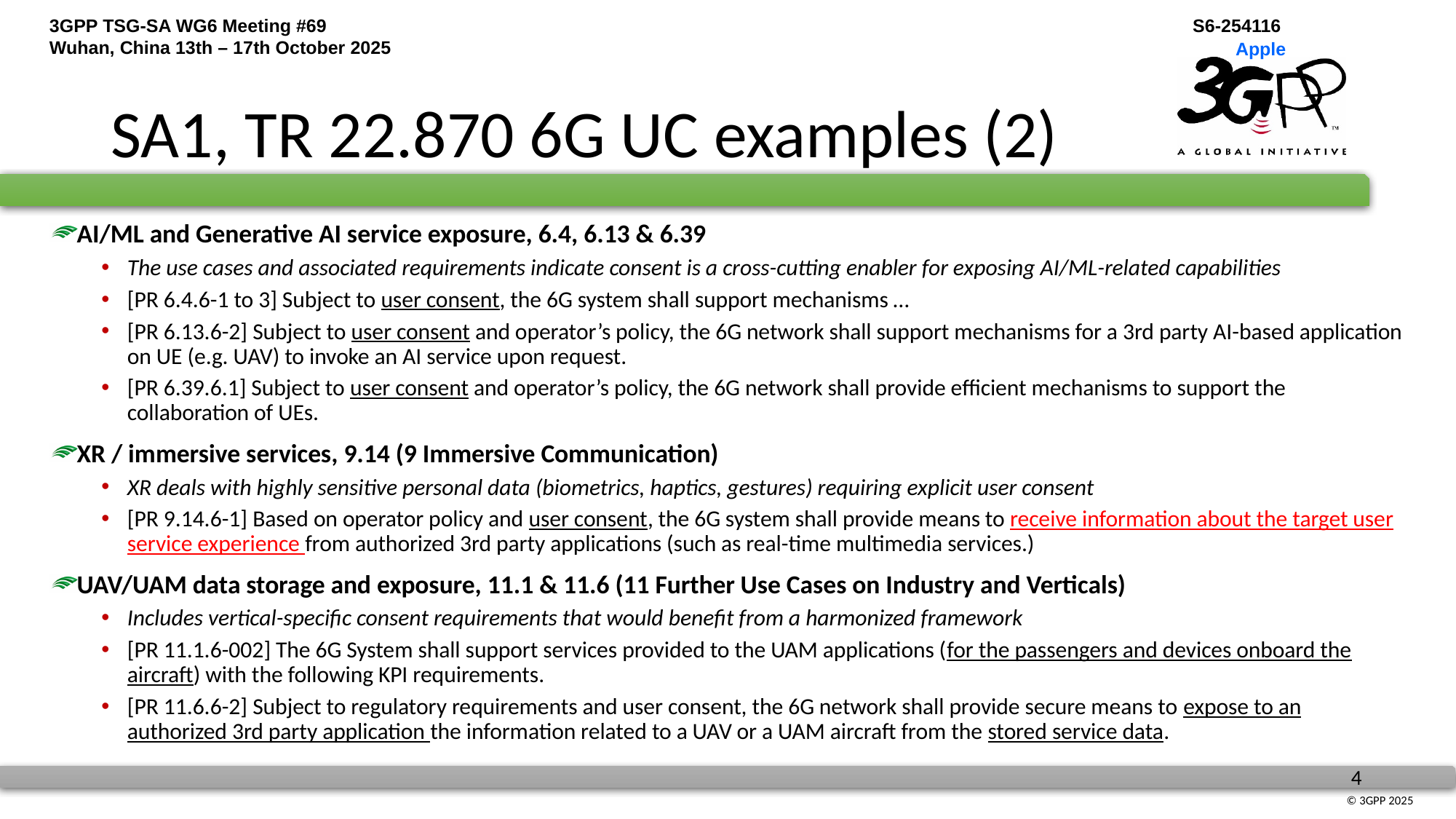

# SA1, TR 22.870 6G UC examples (2)
AI/ML and Generative AI service exposure, 6.4, 6.13 & 6.39
The use cases and associated requirements indicate consent is a cross-cutting enabler for exposing AI/ML-related capabilities
[PR 6.4.6-1 to 3] Subject to user consent, the 6G system shall support mechanisms …
[PR 6.13.6-2] Subject to user consent and operator’s policy, the 6G network shall support mechanisms for a 3rd party AI-based application on UE (e.g. UAV) to invoke an AI service upon request.
[PR 6.39.6.1] Subject to user consent and operator’s policy, the 6G network shall provide efficient mechanisms to support the collaboration of UEs.
XR / immersive services, 9.14 (9 Immersive Communication)
XR deals with highly sensitive personal data (biometrics, haptics, gestures) requiring explicit user consent
[PR 9.14.6-1] Based on operator policy and user consent, the 6G system shall provide means to receive information about the target user service experience from authorized 3rd party applications (such as real-time multimedia services.)
UAV/UAM data storage and exposure, 11.1 & 11.6 (11 Further Use Cases on Industry and Verticals)
Includes vertical-specific consent requirements that would benefit from a harmonized framework
[PR 11.1.6-002] The 6G System shall support services provided to the UAM applications (for the passengers and devices onboard the aircraft) with the following KPI requirements.
[PR 11.6.6-2] Subject to regulatory requirements and user consent, the 6G network shall provide secure means to expose to an authorized 3rd party application the information related to a UAV or a UAM aircraft from the stored service data.